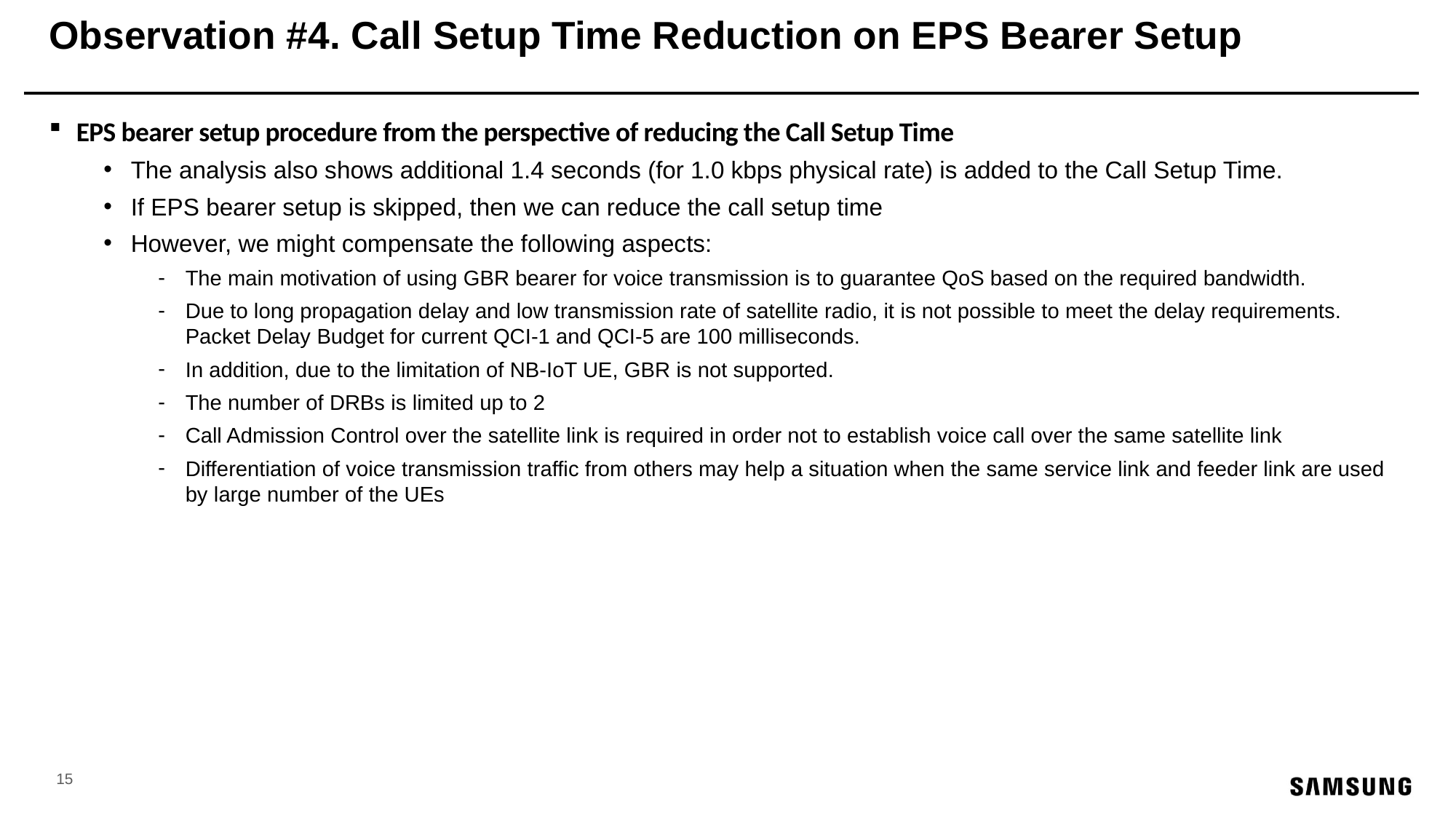

# Observation #4. Call Setup Time Reduction on EPS Bearer Setup
EPS bearer setup procedure from the perspective of reducing the Call Setup Time
The analysis also shows additional 1.4 seconds (for 1.0 kbps physical rate) is added to the Call Setup Time.
If EPS bearer setup is skipped, then we can reduce the call setup time
However, we might compensate the following aspects:
The main motivation of using GBR bearer for voice transmission is to guarantee QoS based on the required bandwidth.
Due to long propagation delay and low transmission rate of satellite radio, it is not possible to meet the delay requirements. Packet Delay Budget for current QCI-1 and QCI-5 are 100 milliseconds.
In addition, due to the limitation of NB-IoT UE, GBR is not supported.
The number of DRBs is limited up to 2
Call Admission Control over the satellite link is required in order not to establish voice call over the same satellite link
Differentiation of voice transmission traffic from others may help a situation when the same service link and feeder link are used by large number of the UEs

15